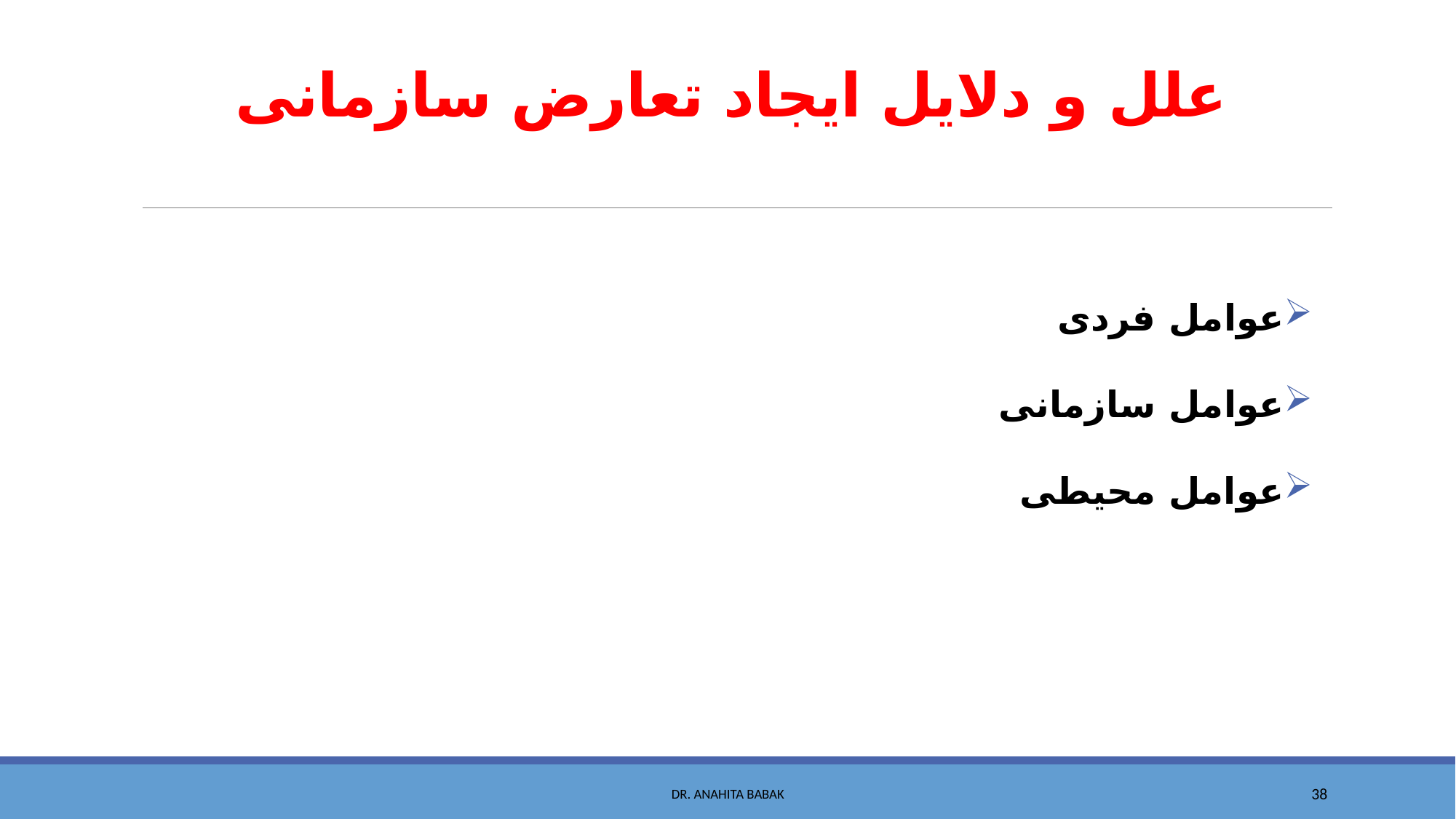

# علل و دلایل ایجاد تعارض سازمانی
عوامل فردی
عوامل سازمانی
عوامل محیطی
Dr. Anahita Babak
38